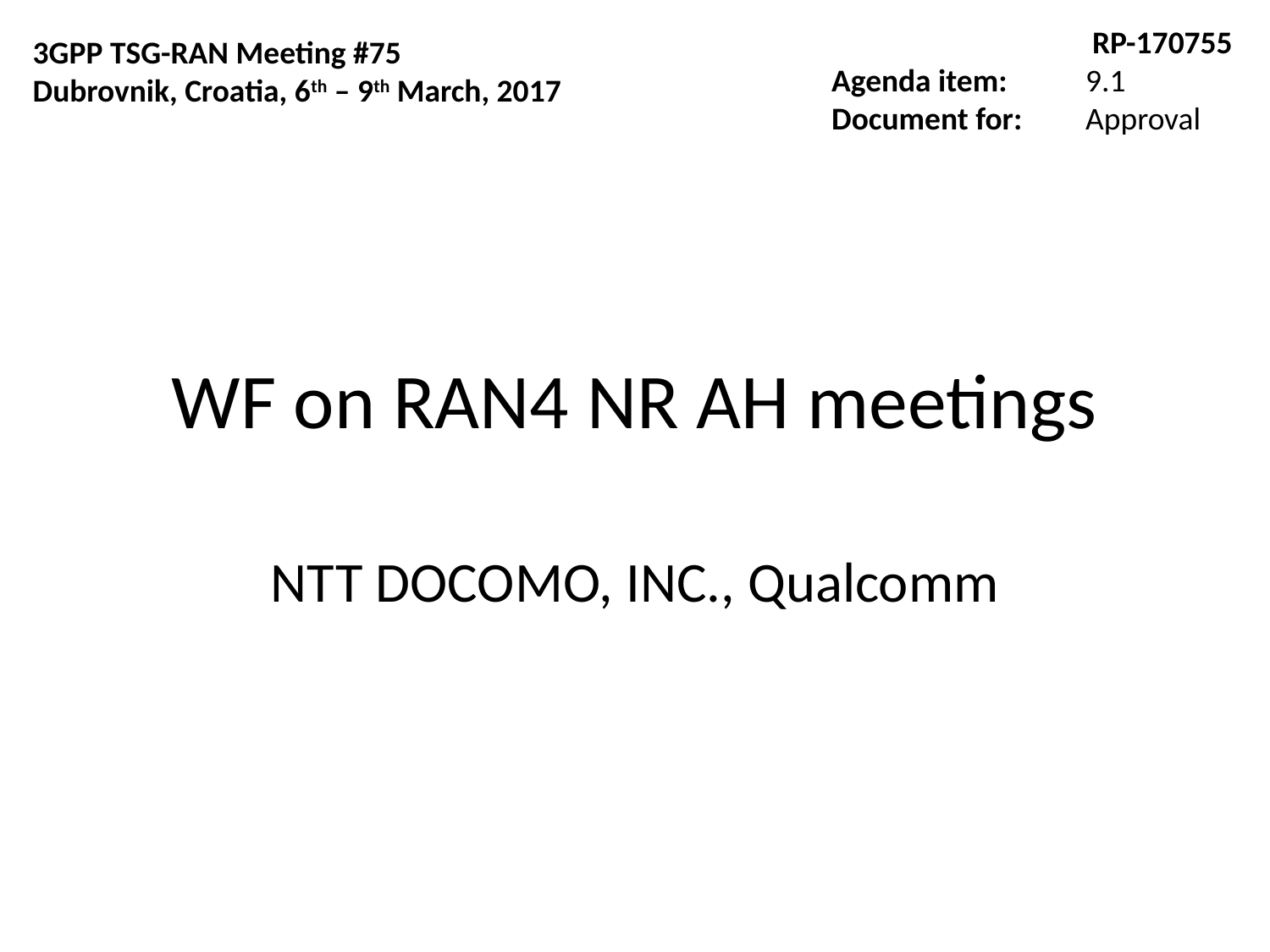

RP-170755
Agenda item:	9.1
Document for:	Approval
3GPP TSG-RAN Meeting #75
Dubrovnik, Croatia, 6th – 9th March, 2017
# WF on RAN4 NR AH meetings
NTT DOCOMO, INC., Qualcomm